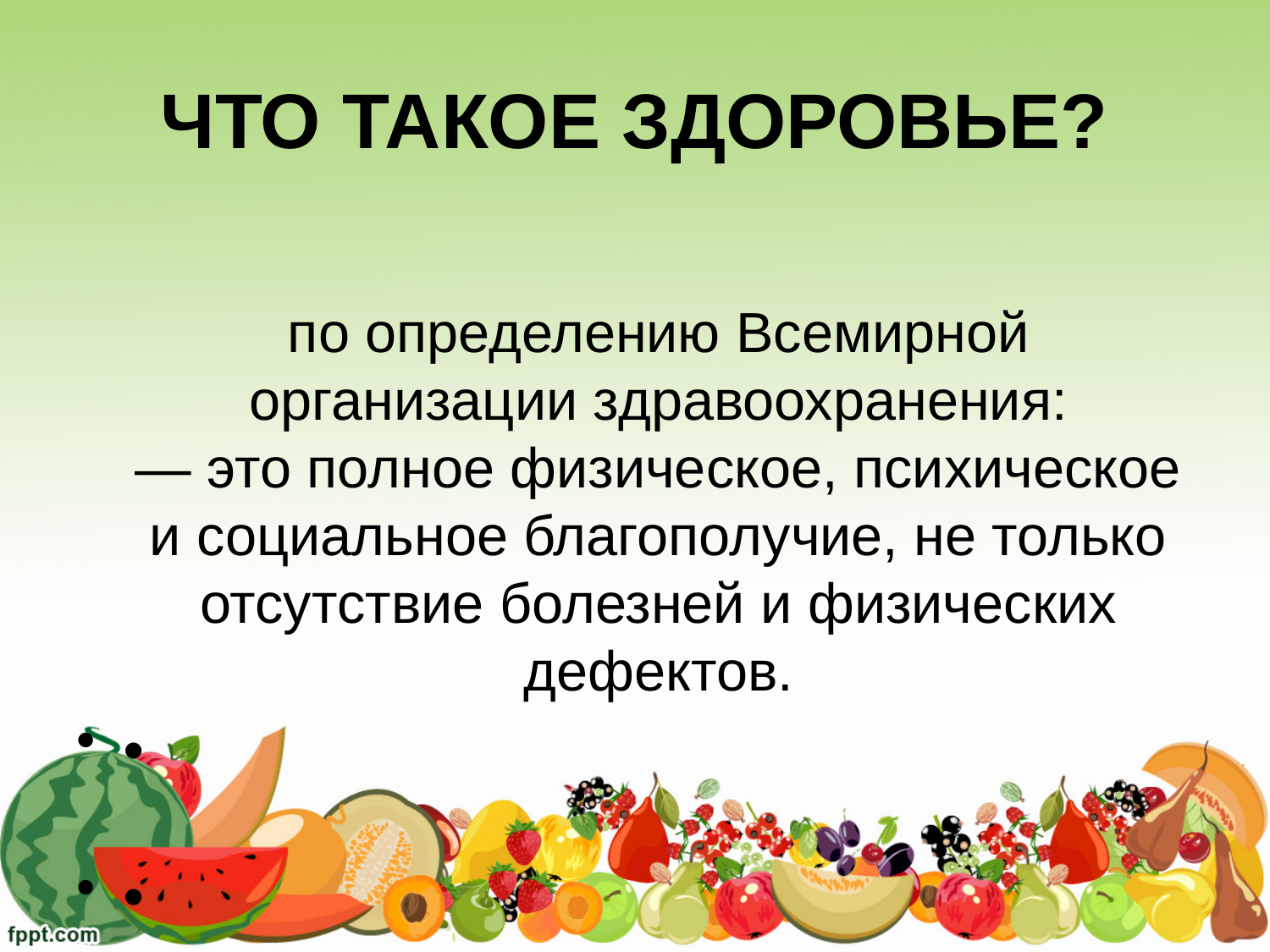

# ЧТО ТАКОЕ ЗДОРОВЬЕ?
по определению Всемирной организации здравоохранения:
— это полное физическое, психическое и социальное благополучие, не только отсутствие болезней и физических дефектов.
•
•